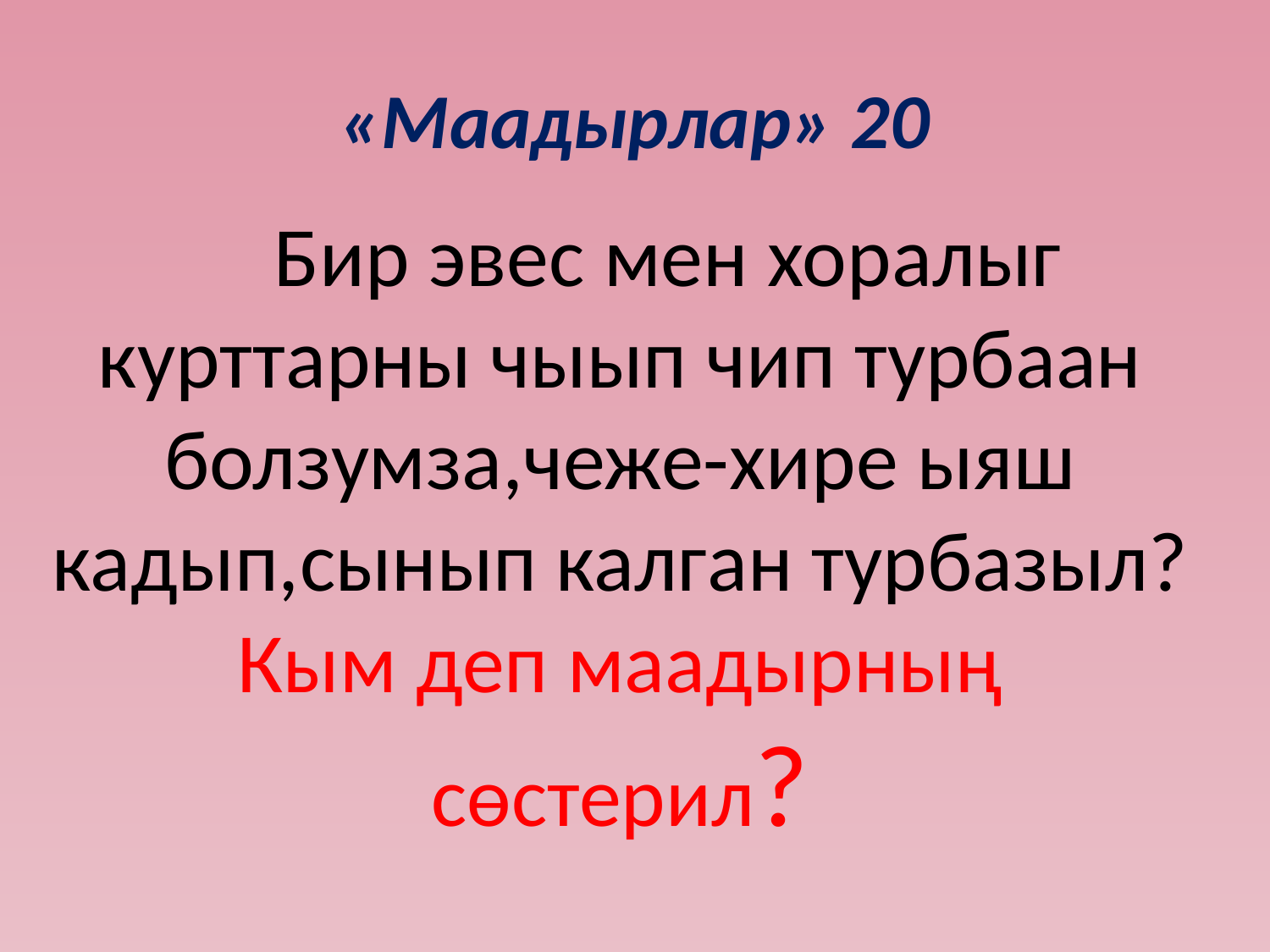

# «Маадырлар» 20
     Бир эвес мен хоралыг курттарны чыып чип турбаан болзумза,чеже-хире ыяш кадып,сынып калган турбазыл?
Кым деп маадырның сѳстерил?